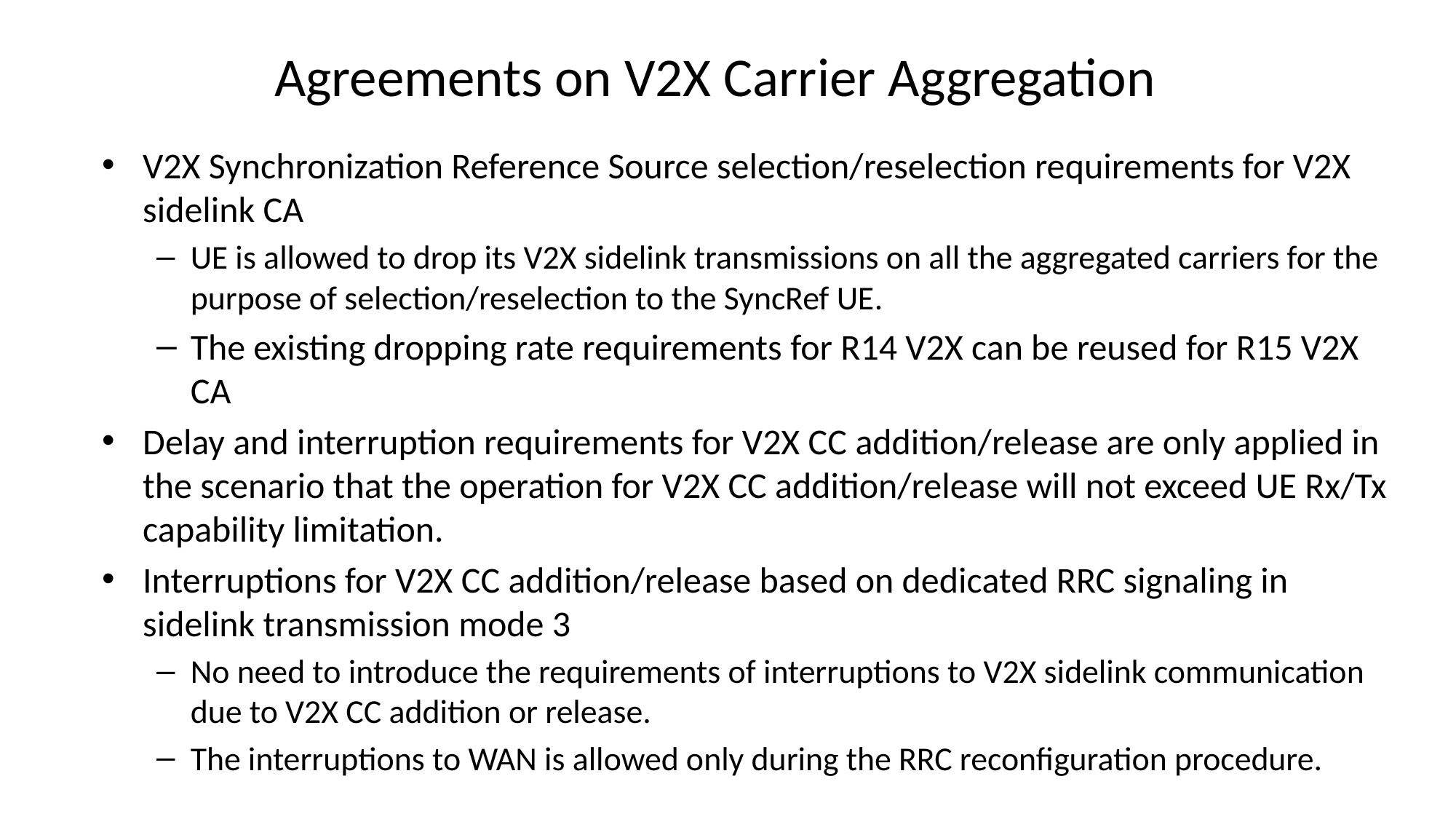

# Agreements on V2X Carrier Aggregation
V2X Synchronization Reference Source selection/reselection requirements for V2X sidelink CA
UE is allowed to drop its V2X sidelink transmissions on all the aggregated carriers for the purpose of selection/reselection to the SyncRef UE.
The existing dropping rate requirements for R14 V2X can be reused for R15 V2X CA
Delay and interruption requirements for V2X CC addition/release are only applied in the scenario that the operation for V2X CC addition/release will not exceed UE Rx/Tx capability limitation.
Interruptions for V2X CC addition/release based on dedicated RRC signaling in sidelink transmission mode 3
No need to introduce the requirements of interruptions to V2X sidelink communication due to V2X CC addition or release.
The interruptions to WAN is allowed only during the RRC reconfiguration procedure.